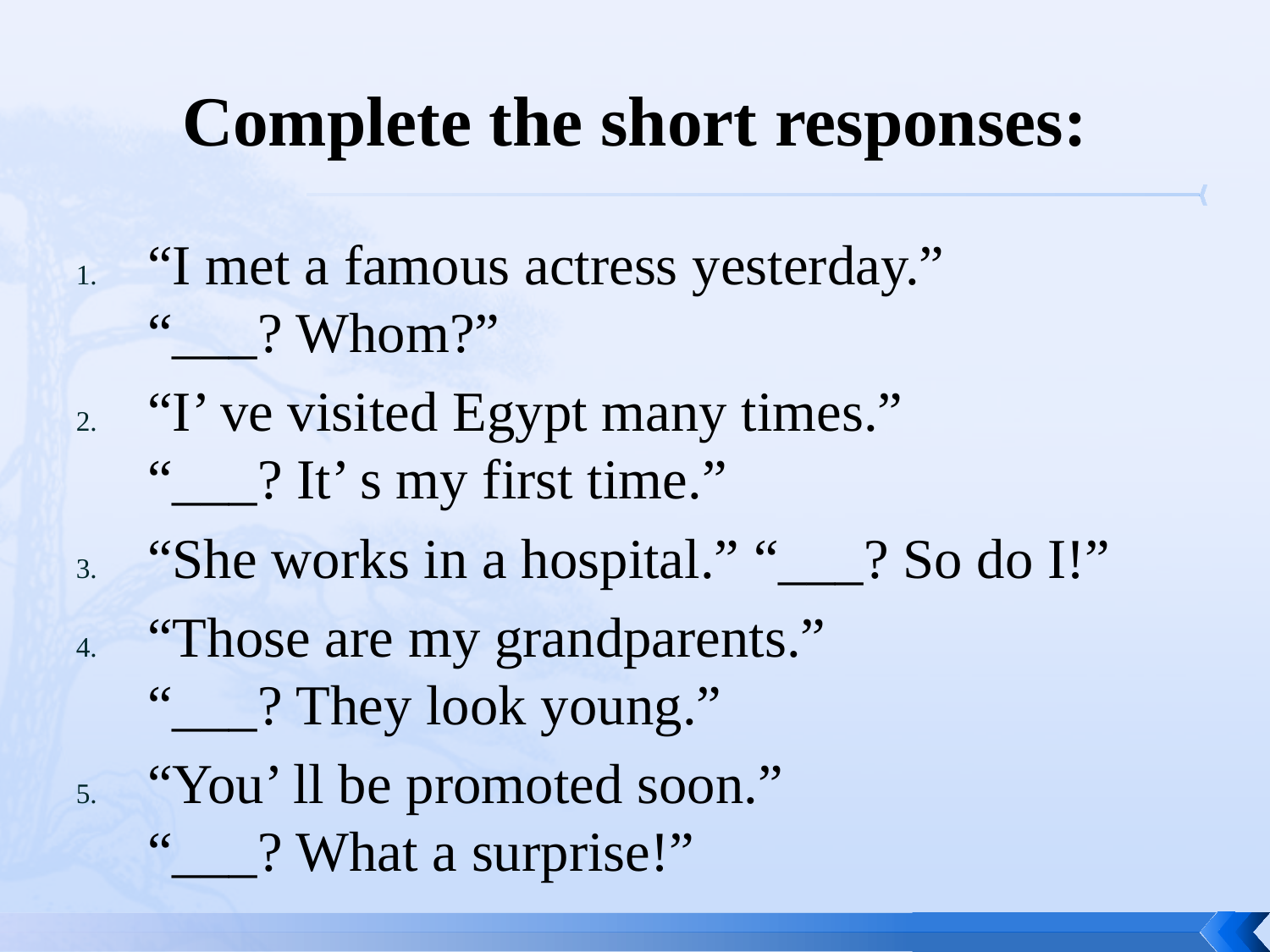

# Complete the short responses:
“I met a famous actress yesterday.”
“___? Whom?”
“I’ ve visited Egypt many times.”
“___? It’ s my first time.”
“She works in a hospital.” “___? So do I!”
“Those are my grandparents.”
“___? They look young.”
“You’ ll be promoted soon.”
“___? What a surprise!”